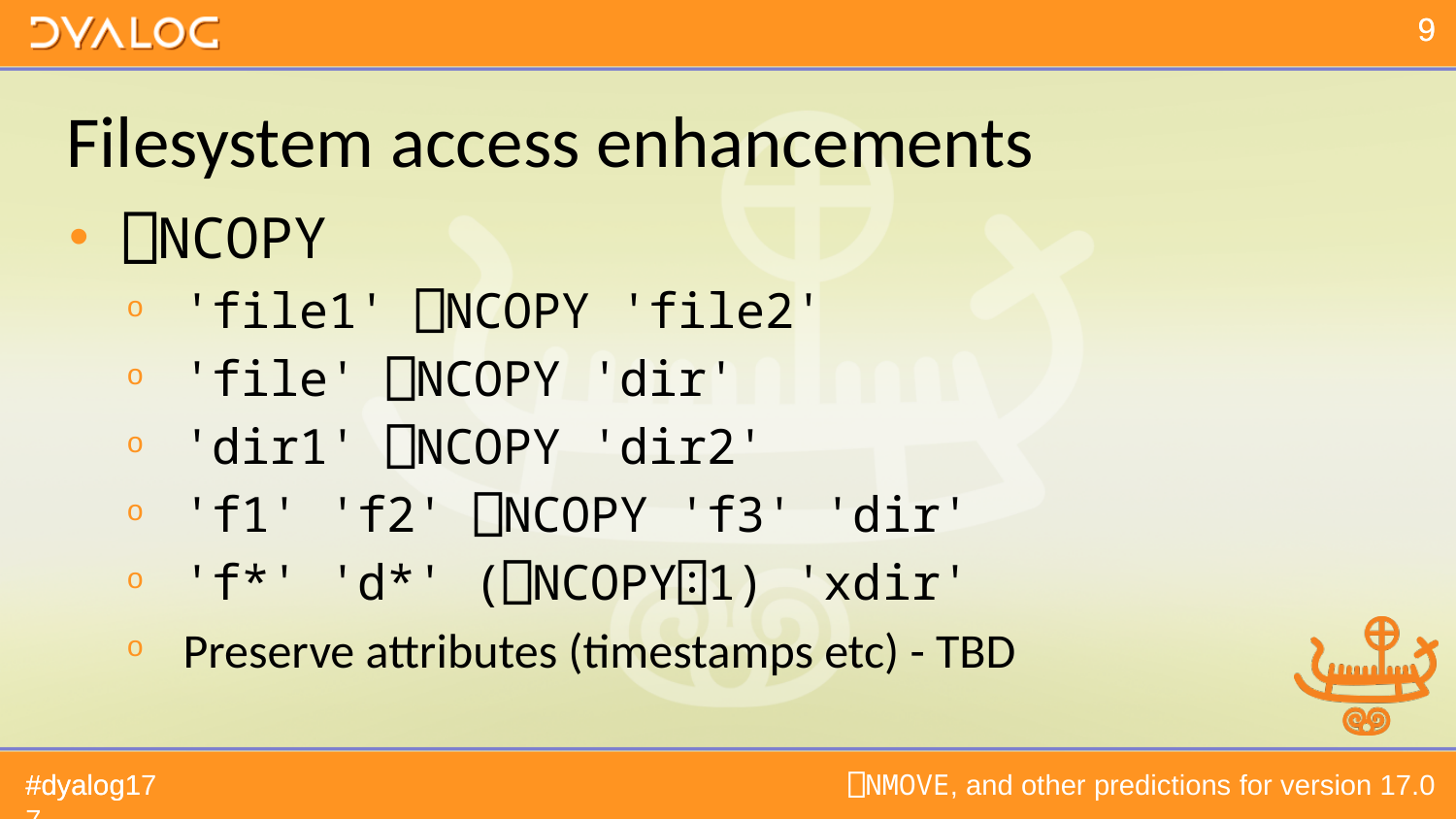

# Filesystem access enhancements

⎕NCOPY
'file1' ⎕NCOPY 'file2'
'file' ⎕NCOPY 'dir'
'dir1' ⎕NCOPY 'dir2'
'f1' 'f2' ⎕NCOPY 'f3' 'dir'
'f*' 'd*' (⎕NCOPY⍠1) 'xdir'
Preserve attributes (timestamps etc) - TBD